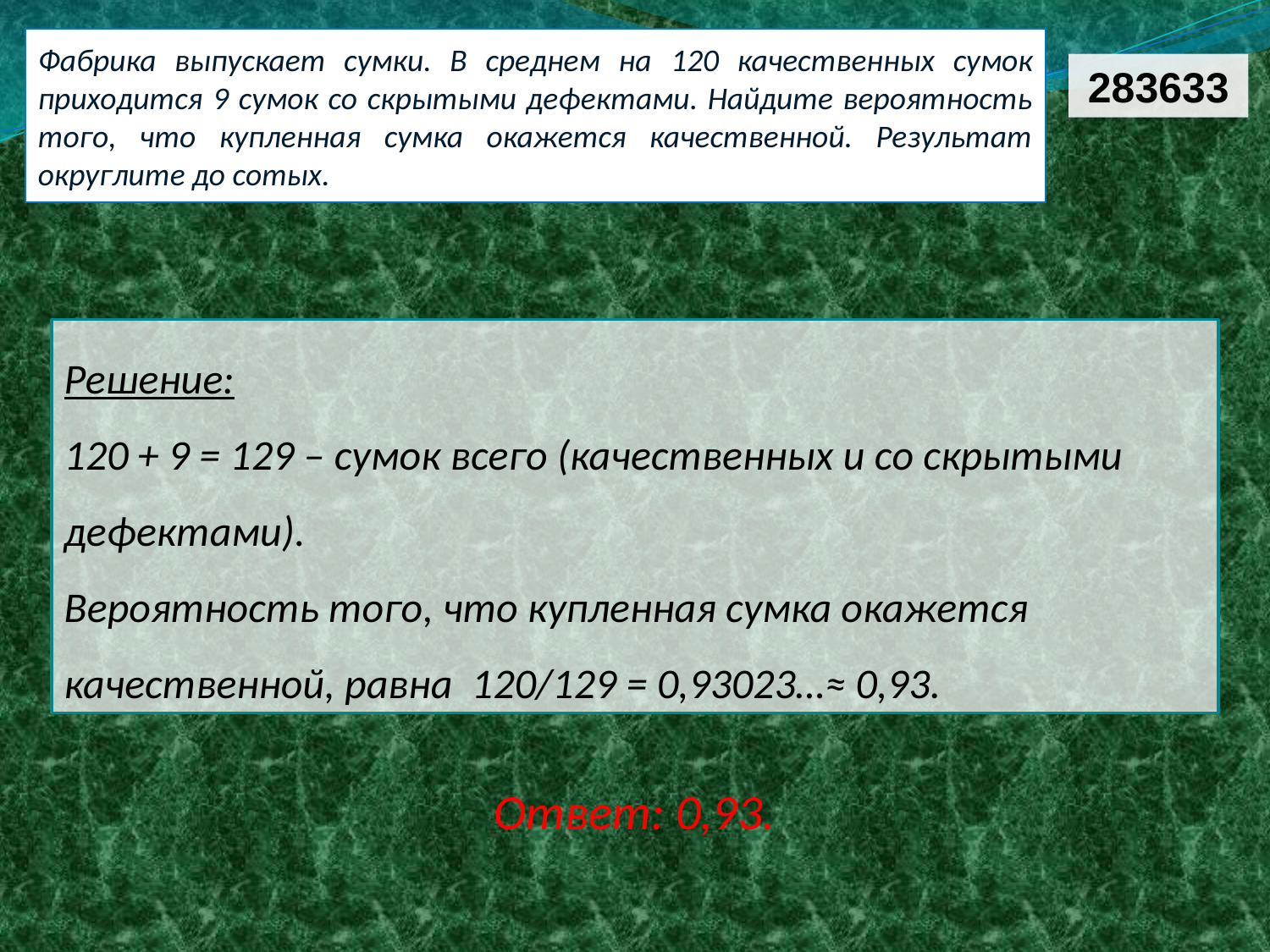

Фабрика выпускает сумки. В среднем на 120 качественных сумок приходится 9 сумок со скрытыми дефектами. Найдите вероятность того, что купленная сумка окажется качественной. Результат округлите до сотых.
283633
Решение:
120 + 9 = 129 – сумок всего (качественных и со скрытыми дефектами).
Вероятность того, что купленная сумка окажется качественной, равна  120/129 = 0,93023…≈ 0,93.
Ответ: 0,93.